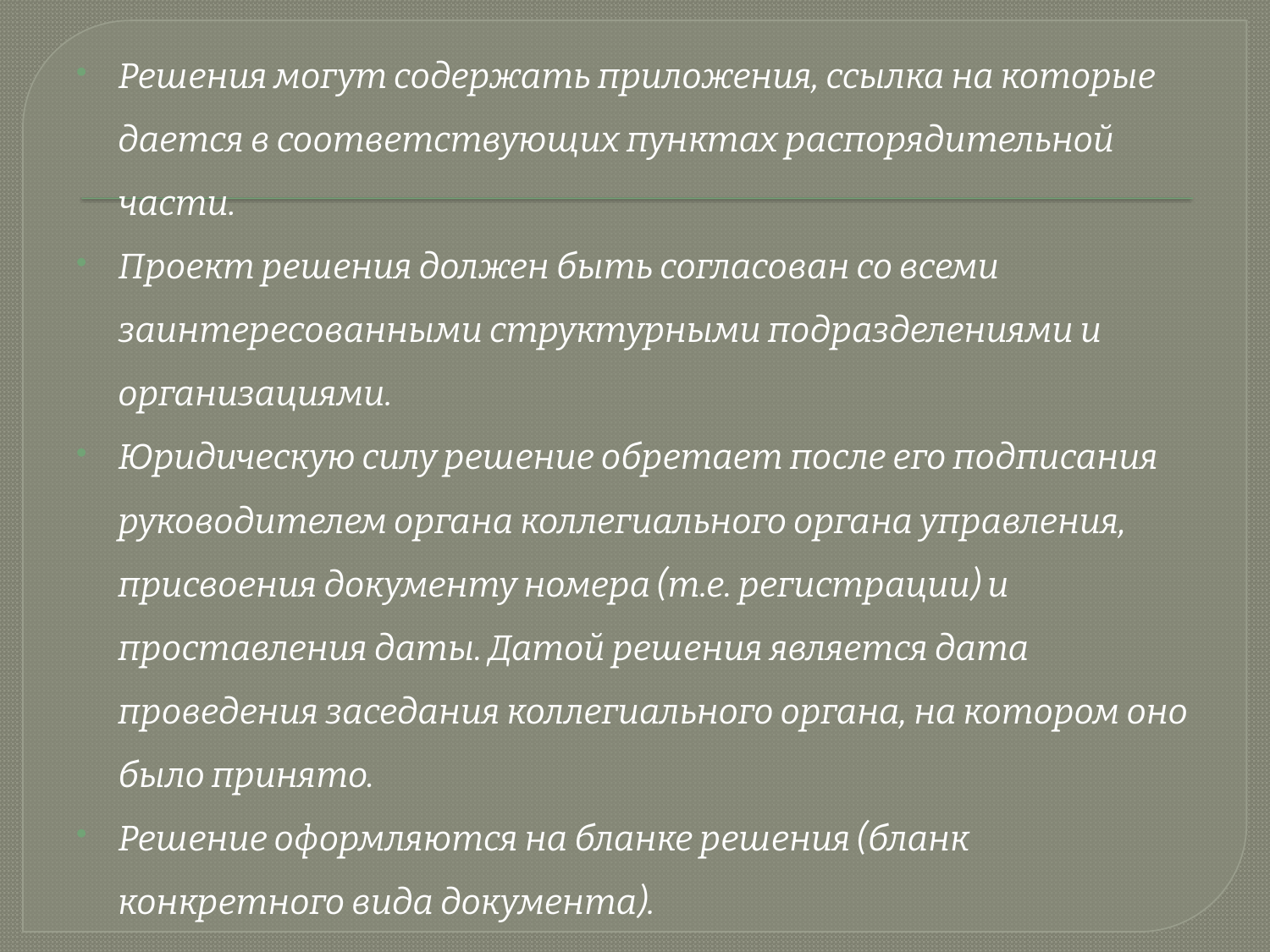

Решения могут содержать приложения, ссылка на которые дается в соответствующих пунктах распорядительной части.
Проект решения должен быть согласован со всеми заинтересованными структурными подразделениями и организациями.
Юридическую силу решение обретает после его подписания руководителем органа коллегиального органа управления, присвоения документу номера (т.е. регистрации) и проставления даты. Датой решения является дата проведения заседания коллегиального органа, на котором оно было принято.
Решение оформляются на бланке решения (бланк конкретного вида документа).